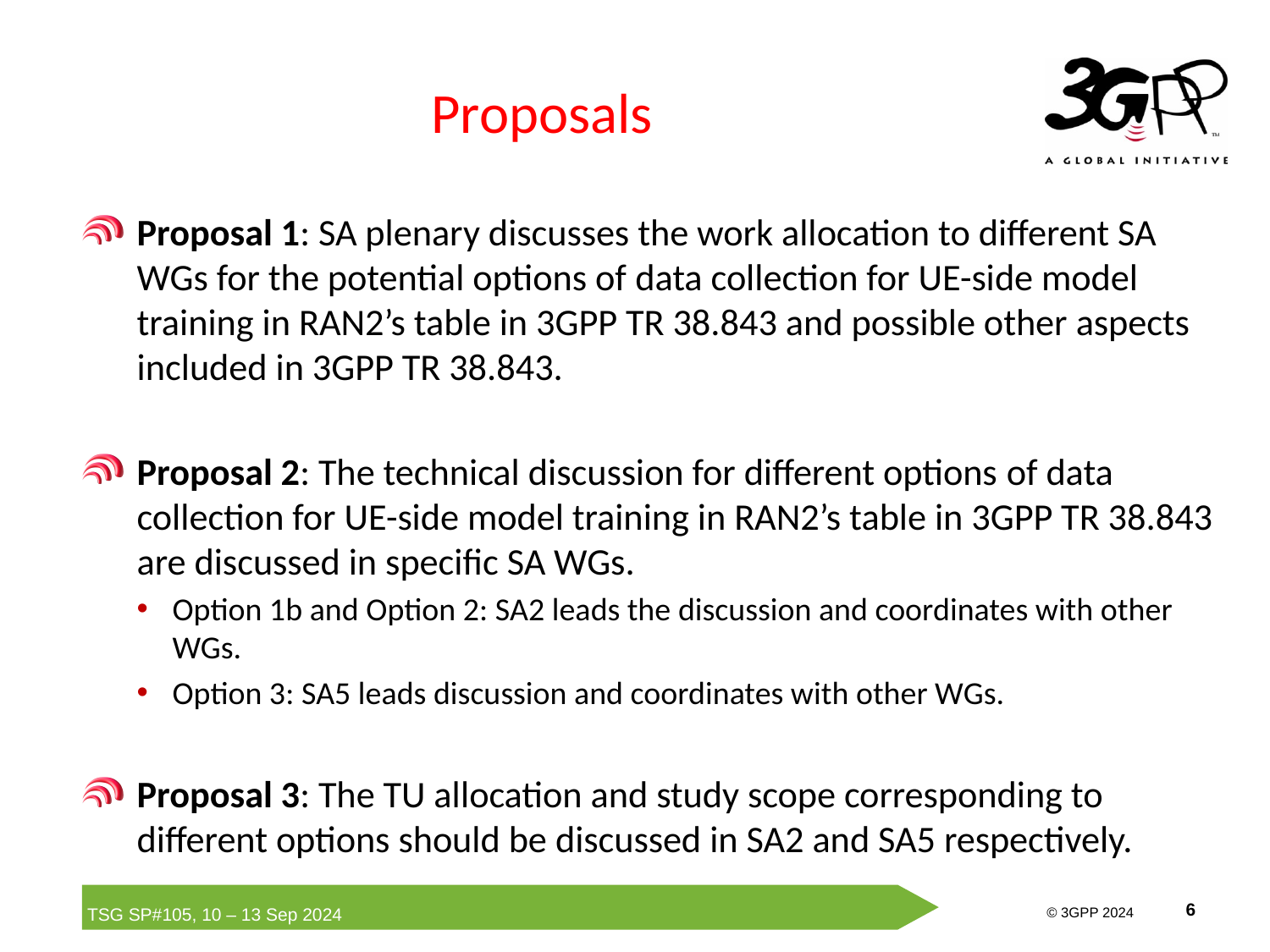

# Proposals
Proposal 1: SA plenary discusses the work allocation to different SA WGs for the potential options of data collection for UE-side model training in RAN2’s table in 3GPP TR 38.843 and possible other aspects included in 3GPP TR 38.843.

Proposal 2: The technical discussion for different options of data collection for UE-side model training in RAN2’s table in 3GPP TR 38.843 are discussed in specific SA WGs.
Option 1b and Option 2: SA2 leads the discussion and coordinates with other WGs.
Option 3: SA5 leads discussion and coordinates with other WGs.

Proposal 3: The TU allocation and study scope corresponding to different options should be discussed in SA2 and SA5 respectively.